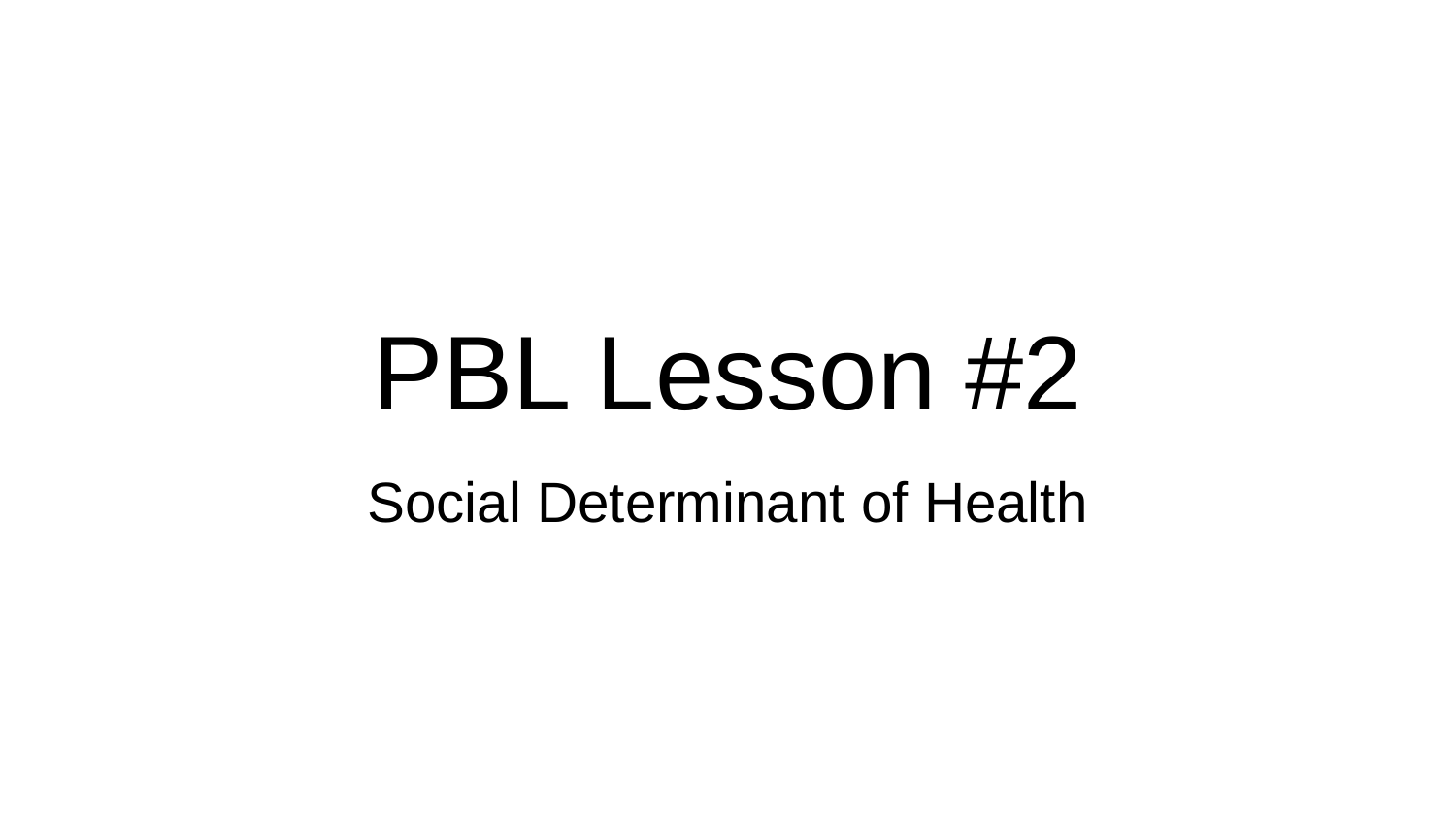

# PBL Lesson #2
Social Determinant of Health